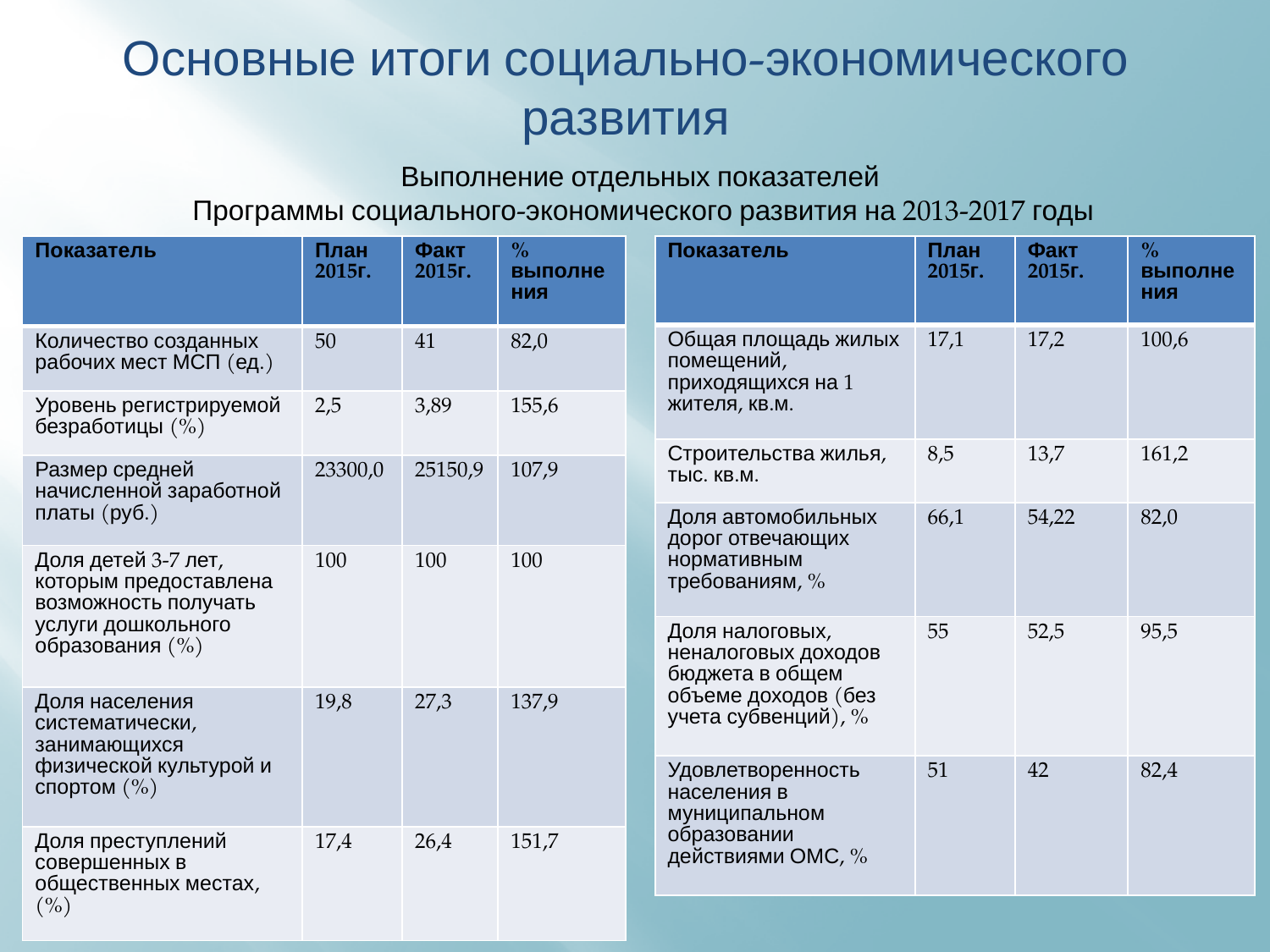

Основные итоги социально-экономического развития
Выполнение отдельных показателей
Программы социального-экономического развития на 2013-2017 годы
| Показатель | План 2015г. | Факт 2015г. | % выполнения |
| --- | --- | --- | --- |
| Общая площадь жилых помещений, приходящихся на 1 жителя, кв.м. | 17,1 | 17,2 | 100,6 |
| Строительства жилья, тыс. кв.м. | 8,5 | 13,7 | 161,2 |
| Доля автомобильных дорог отвечающих нормативным требованиям, % | 66,1 | 54,22 | 82,0 |
| Доля налоговых, неналоговых доходов бюджета в общем объеме доходов (без учета субвенций), % | 55 | 52,5 | 95,5 |
| Удовлетворенность населения в муниципальном образовании действиями ОМС, % | 51 | 42 | 82,4 |
| Показатель | План 2015г. | Факт 2015г. | % выполнения |
| --- | --- | --- | --- |
| Количество созданных рабочих мест МСП (ед.) | 50 | 41 | 82,0 |
| Уровень регистрируемой безработицы (%) | 2,5 | 3,89 | 155,6 |
| Размер средней начисленной заработной платы (руб.) | 23300,0 | 25150,9 | 107,9 |
| Доля детей 3-7 лет, которым предоставлена возможность получать услуги дошкольного образования (%) | 100 | 100 | 100 |
| Доля населения систематически, занимающихся физической культурой и спортом (%) | 19,8 | 27,3 | 137,9 |
| Доля преступлений совершенных в общественных местах, (%) | 17,4 | 26,4 | 151,7 |